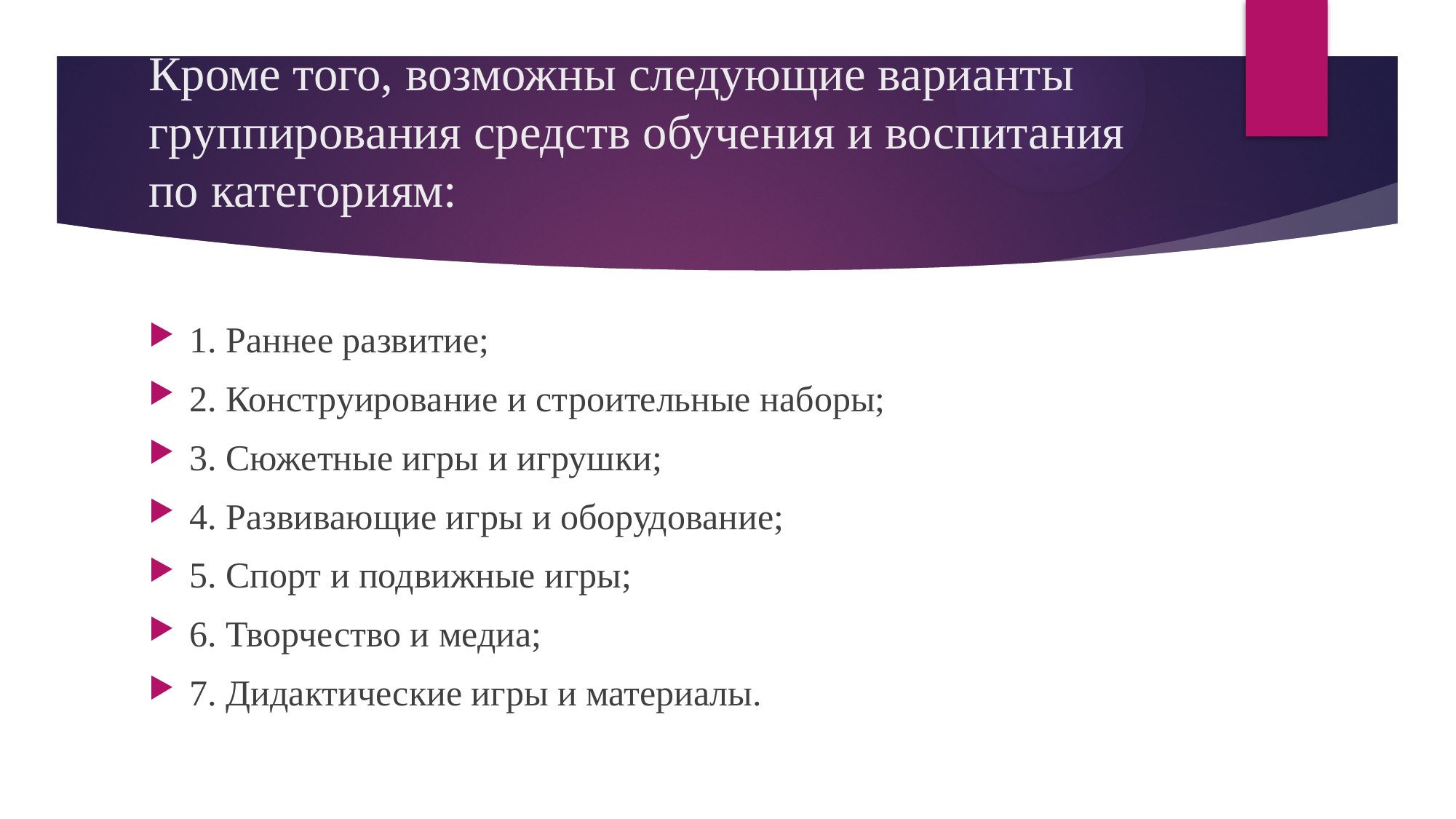

# Кроме того, возможны следующие варианты группирования средств обучения и воспитания по категориям:
1. Раннее развитие;
2. Конструирование и строительные наборы;
3. Сюжетные игры и игрушки;
4. Развивающие игры и оборудование;
5. Спорт и подвижные игры;
6. Творчество и медиа;
7. Дидактические игры и материалы.